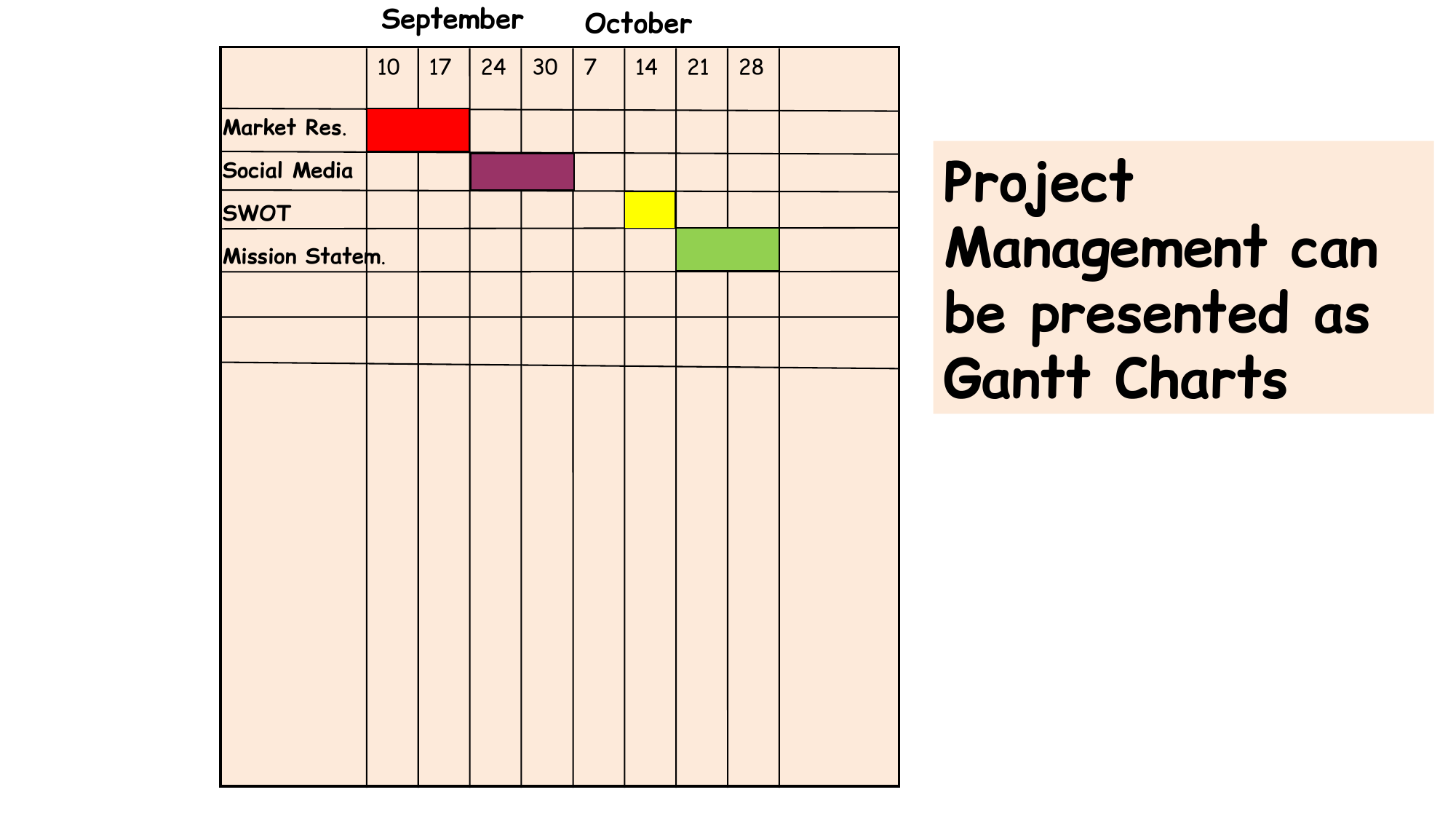

September
October

10
17
24
30
7
14
21
28

Market Res.

Project Management can be presented as Gantt Charts

Social Media

SWOT

Mission Statem.